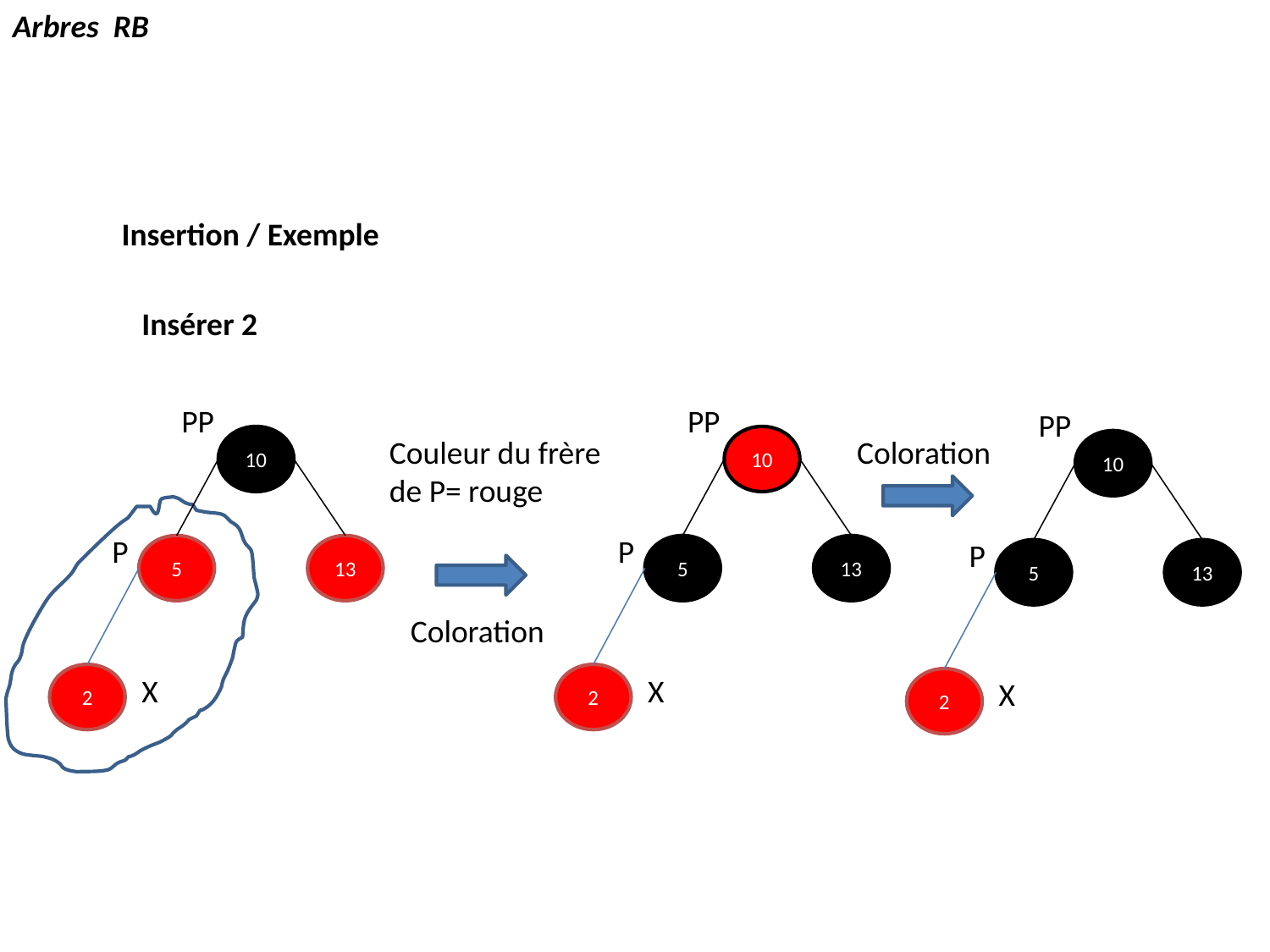

Arbres  RB

Insertion / Exemple
Insérer 2
PP
PP
PP
10
Couleur du frère de P= rouge
10
Coloration
10

P
P
P
5
13
5
13
5
13

Coloration
2
X
2
X
2
X